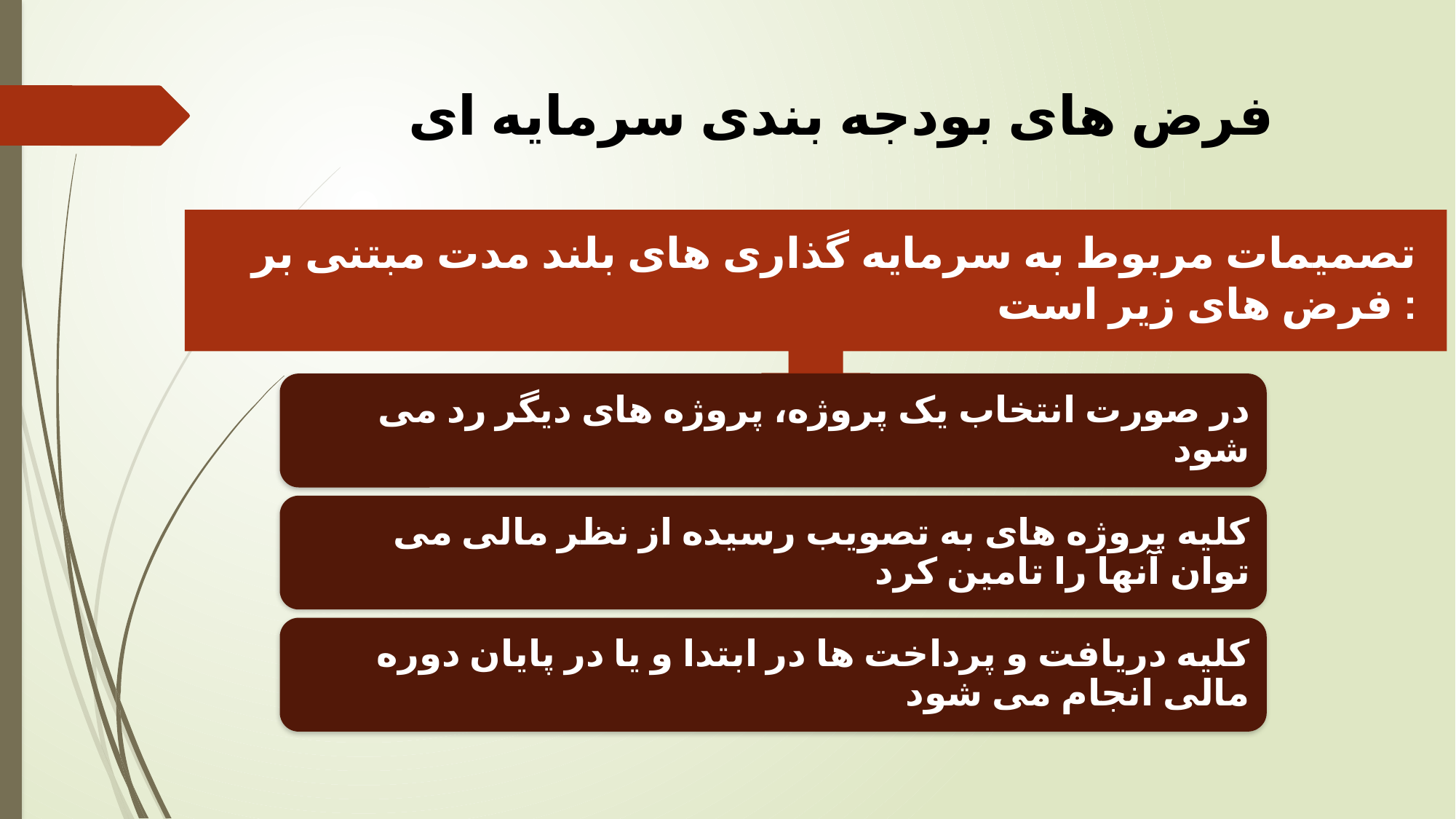

# فرض های بودجه بندی سرمایه ای

تصمیمات مربوط به سرمایه گذاری های بلند مدت مبتنی بر فرض های زیر است :

 در صورت انتخاب یک پروژه، پروژه های دیگر رد می شود
 کلیه پروژه های به تصویب رسیده از نظر مالی می توان آنها را تامین کرد
 کلیه دریافت و پرداخت ها در ابتدا و یا در پایان دوره مالی انجام می شود